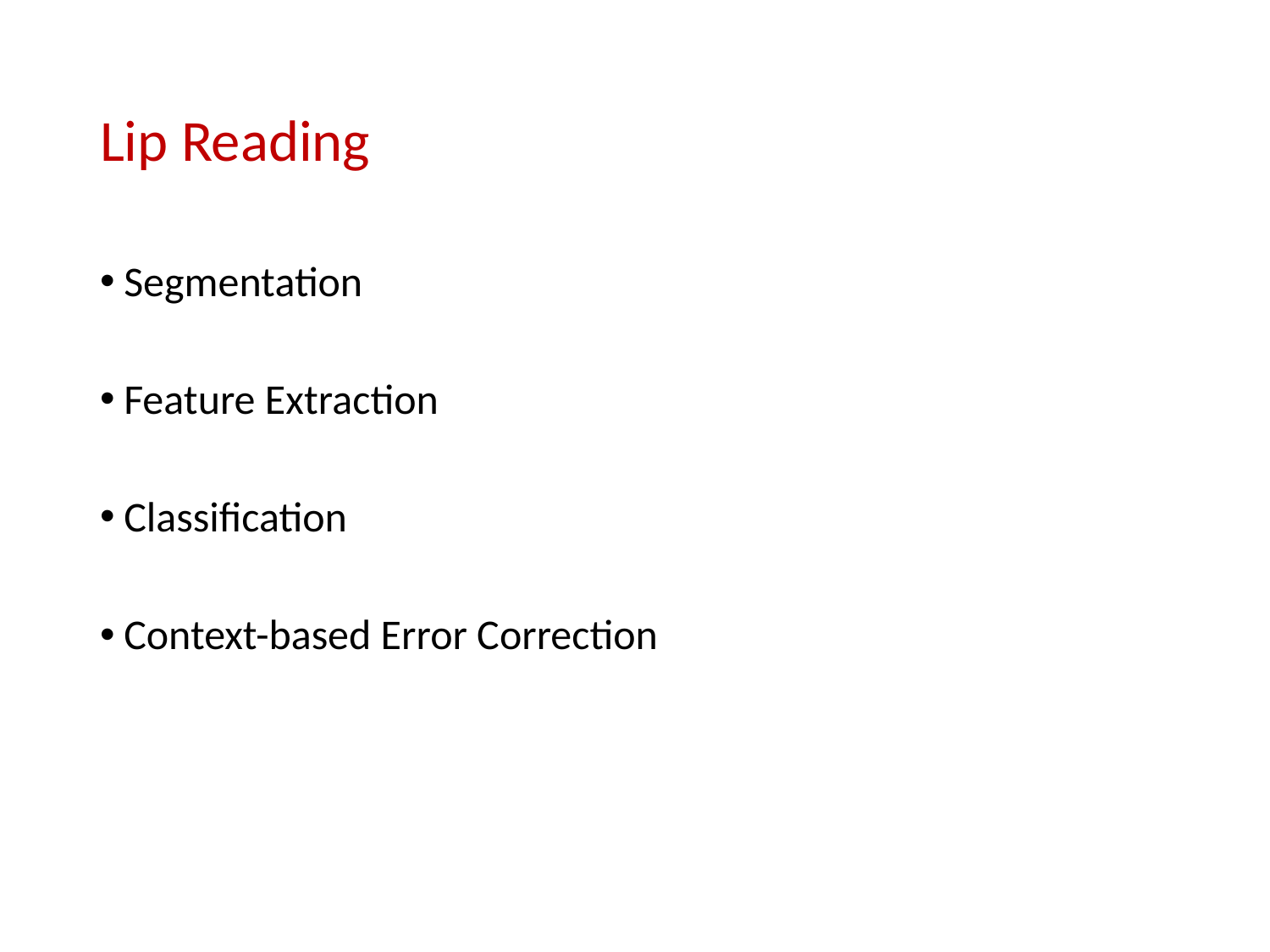

# Lip Reading
Segmentation

Feature Extraction

Classification

Context-based Error Correction